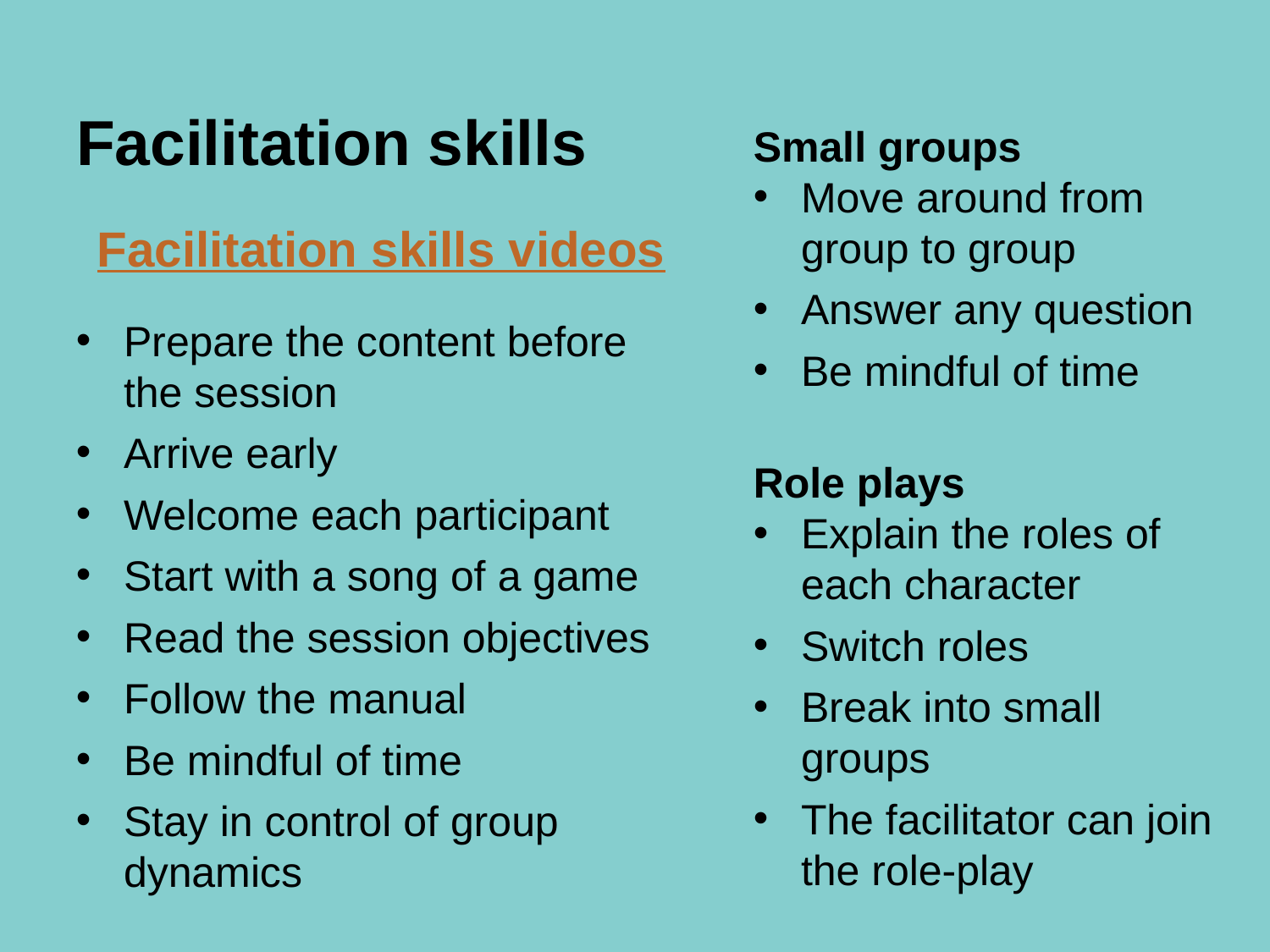

# Facilitation skills
Small groups
Move around from group to group
Answer any question
Be mindful of time

Role plays
Explain the roles of each character
Switch roles
Break into small groups
The facilitator can join the role-play
Facilitation skills videos
Prepare the content before the session
Arrive early
Welcome each participant
Start with a song of a game
Read the session objectives
Follow the manual
Be mindful of time
Stay in control of group dynamics